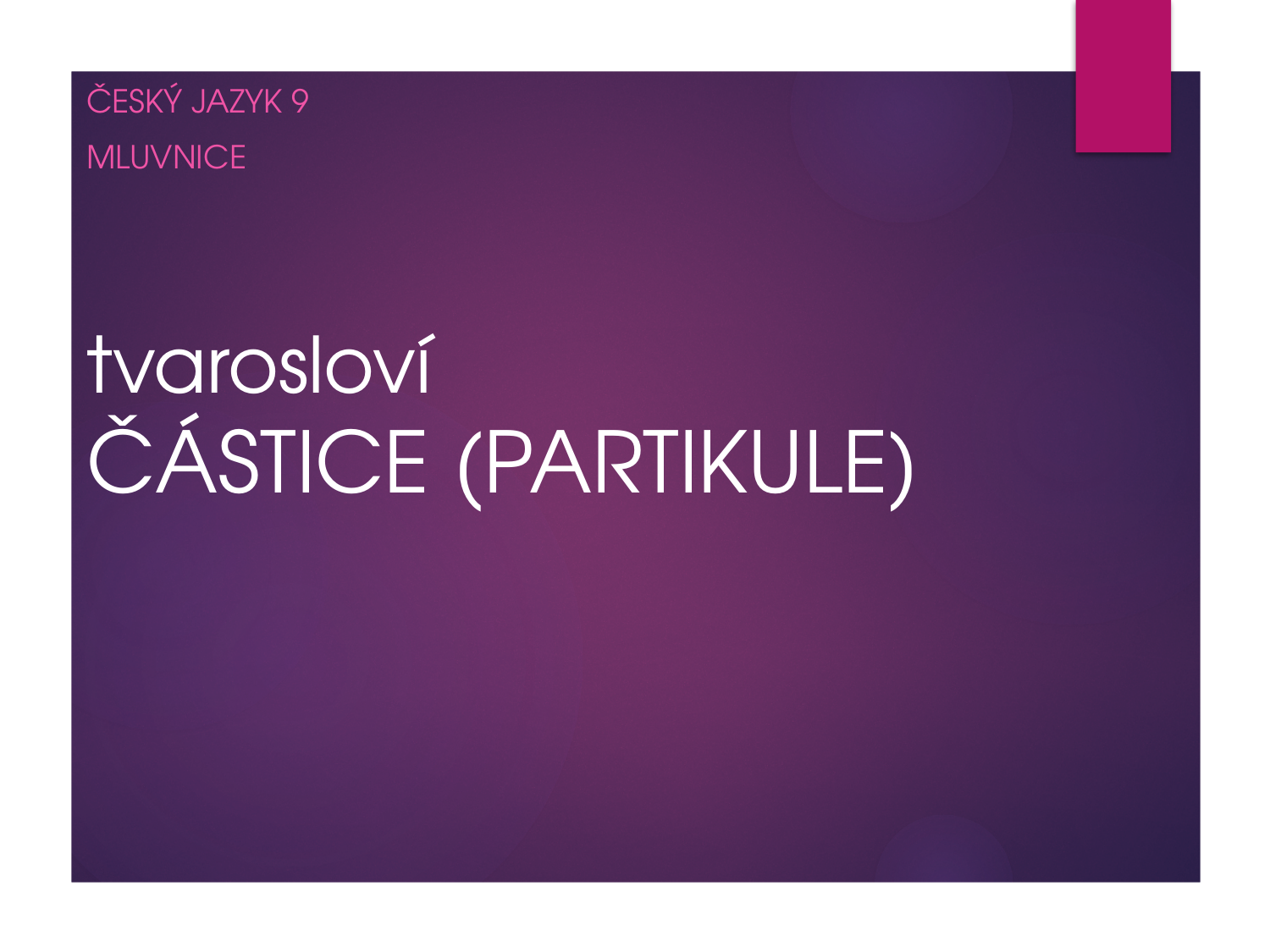

ČESKÝ JAZYK 9
mluvnice
# tvarosloví ČÁSTICE (PARTIKULE)